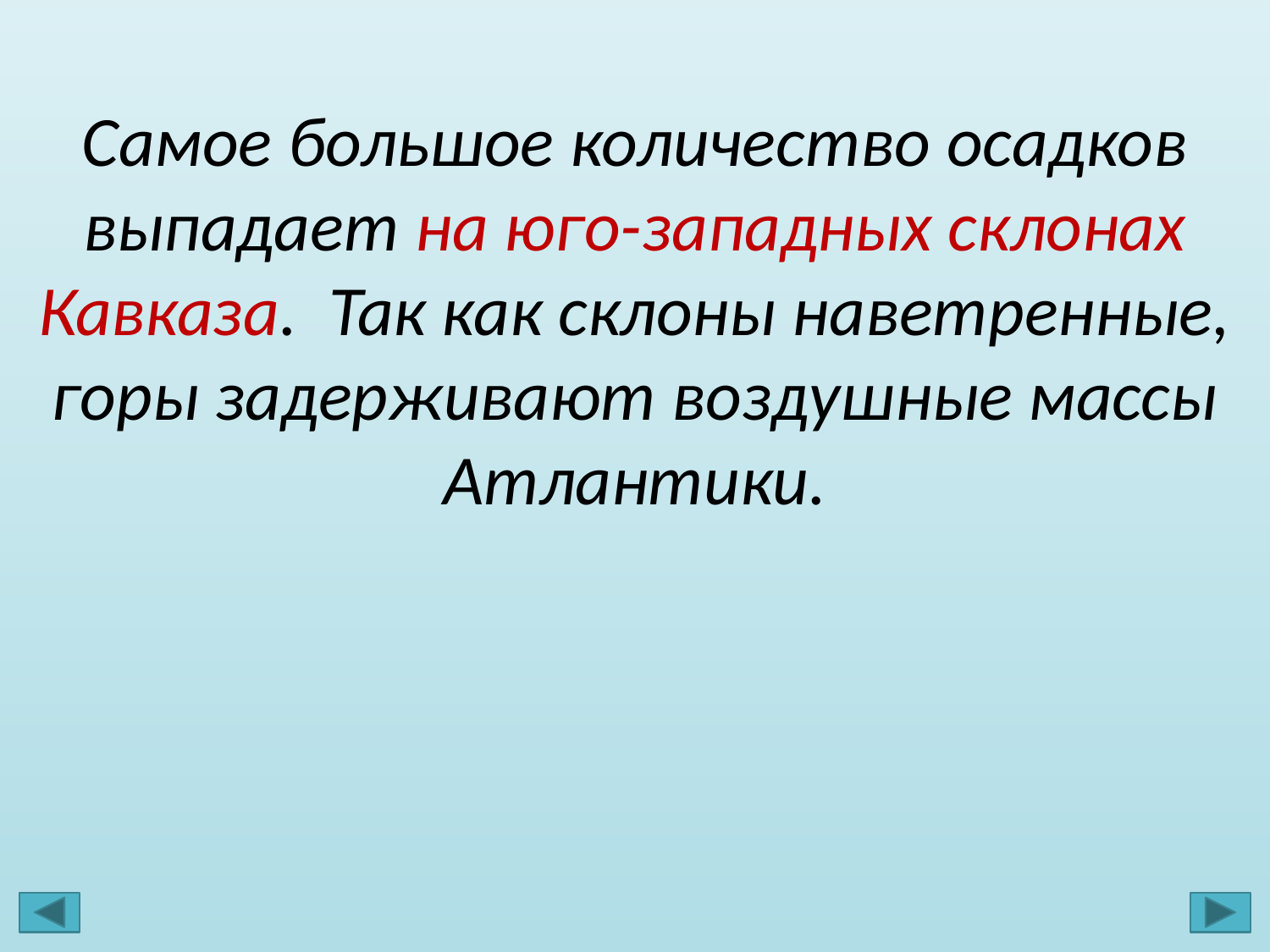

Самое большое количество осадков  выпадает на юго-западных склонах Кавказа.  Так как склоны наветренные, горы задерживают воздушные массы Атлантики.